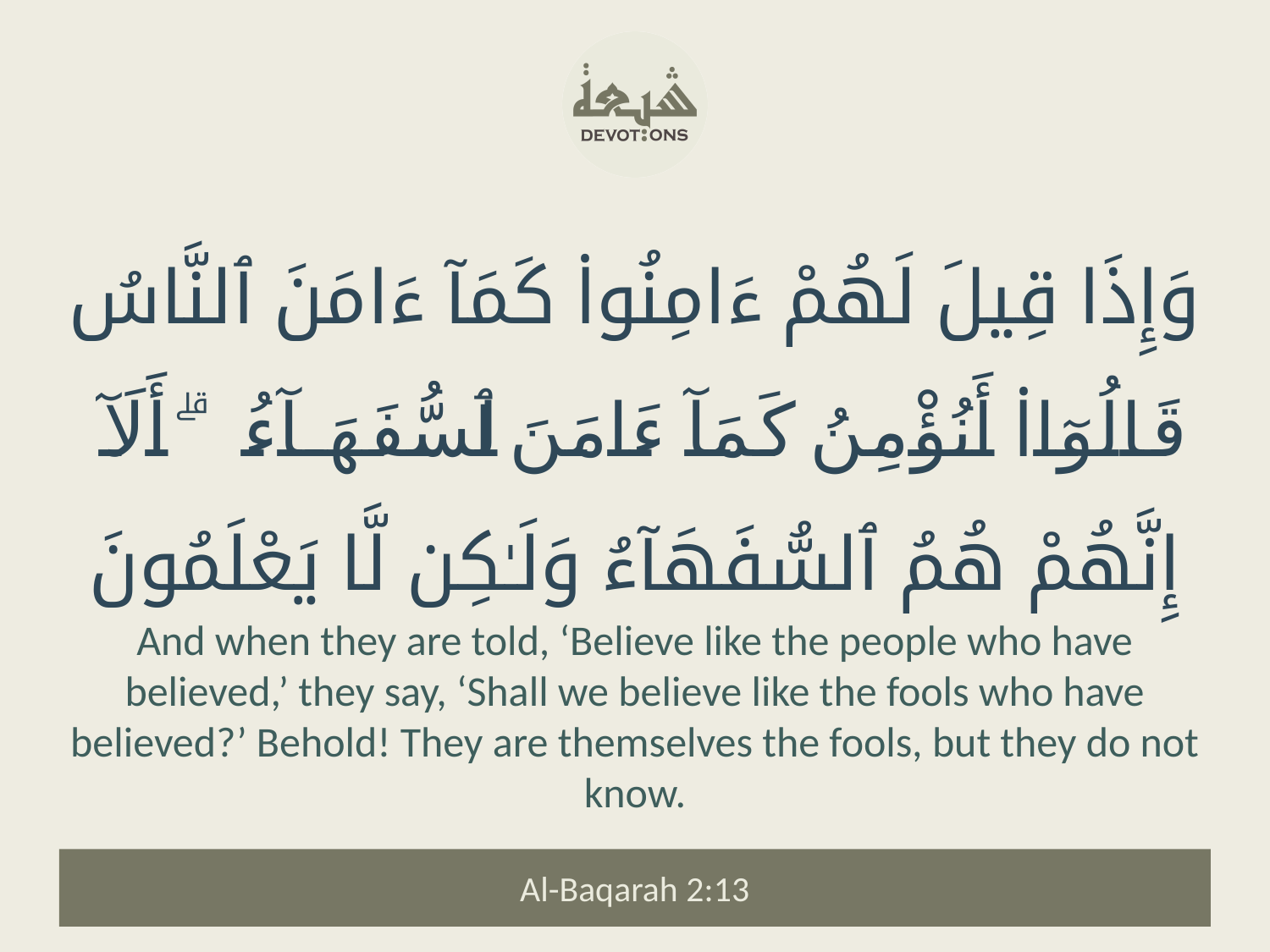

وَإِذَا قِيلَ لَهُمْ ءَامِنُوا۟ كَمَآ ءَامَنَ ٱلنَّاسُ قَالُوٓا۟ أَنُؤْمِنُ كَمَآ ءَامَنَ ٱلسُّفَهَآءُ ۗ أَلَآ إِنَّهُمْ هُمُ ٱلسُّفَهَآءُ وَلَـٰكِن لَّا يَعْلَمُونَ
And when they are told, ‘Believe like the people who have believed,’ they say, ‘Shall we believe like the fools who have believed?’ Behold! They are themselves the fools, but they do not know.
Al-Baqarah 2:13